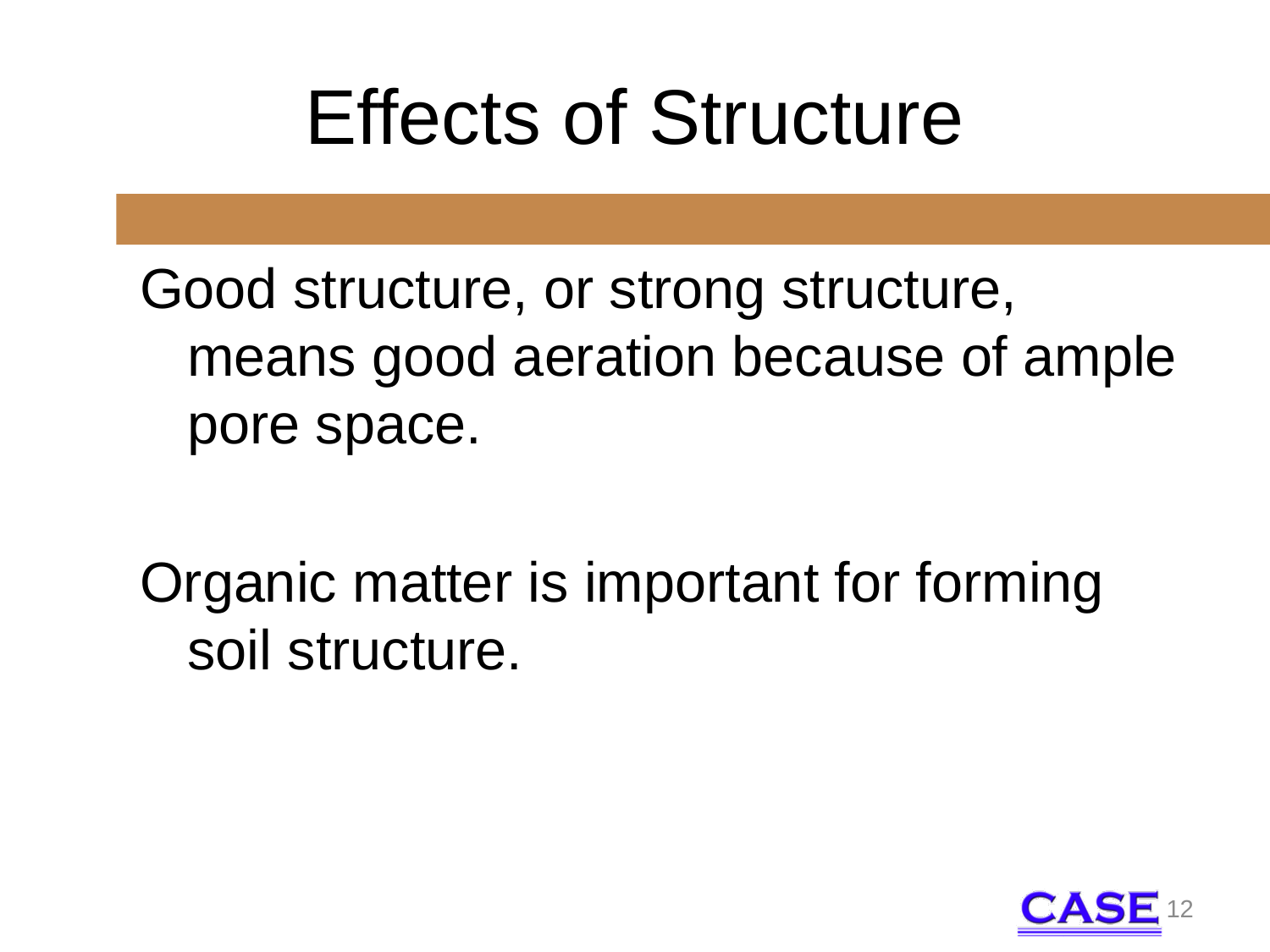

# Effects of Structure
Good structure, or strong structure, means good aeration because of ample pore space.

Organic matter is important for forming soil structure.
12